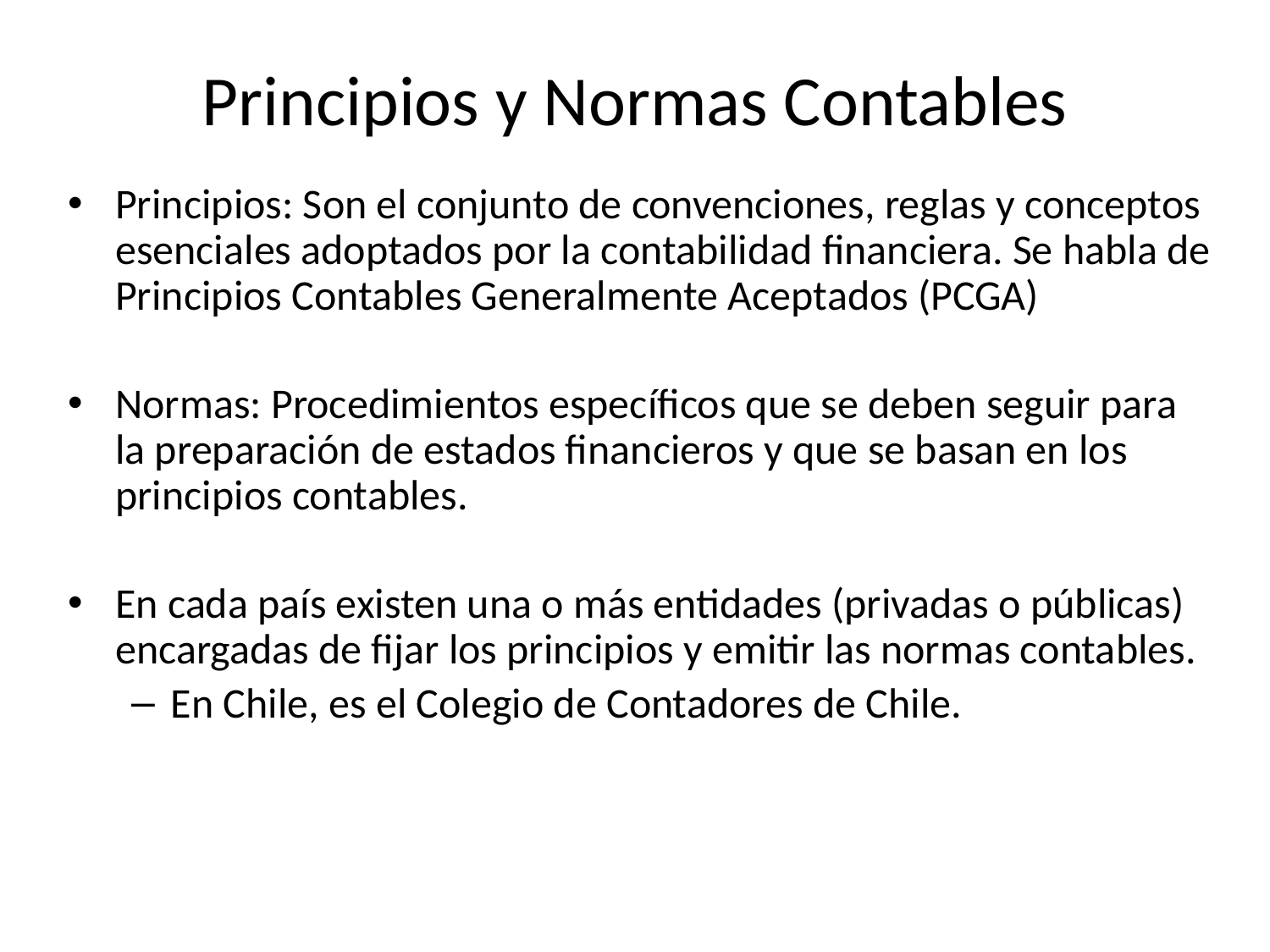

# Principios y Normas Contables
Principios: Son el conjunto de convenciones, reglas y conceptos esenciales adoptados por la contabilidad financiera. Se habla de Principios Contables Generalmente Aceptados (PCGA)

Normas: Procedimientos específicos que se deben seguir para la preparación de estados financieros y que se basan en los principios contables.

En cada país existen una o más entidades (privadas o públicas) encargadas de fijar los principios y emitir las normas contables.
En Chile, es el Colegio de Contadores de Chile.